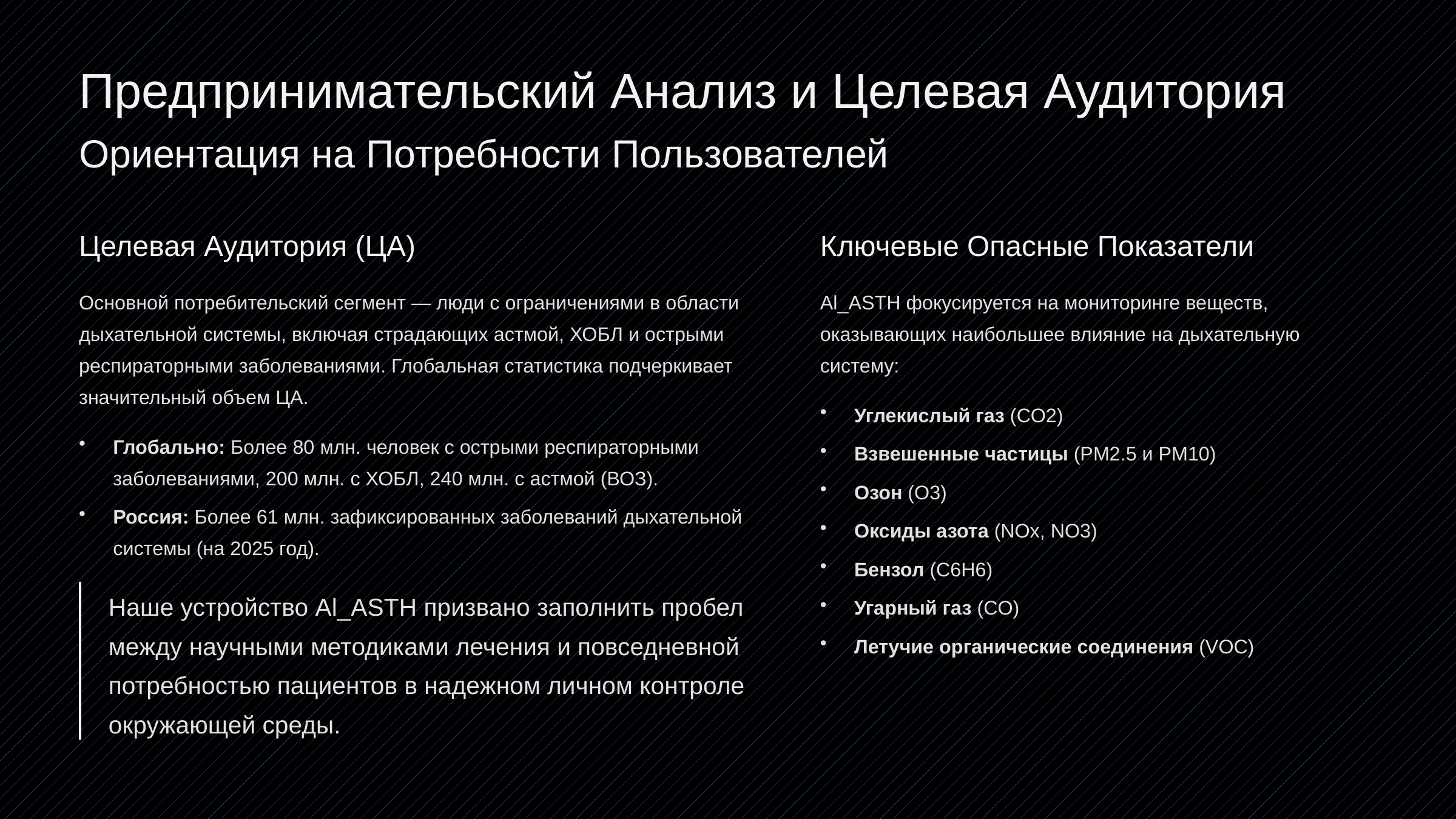

Предпринимательский Анализ и Целевая Аудитория
Ориентация на Потребности Пользователей
Целевая Аудитория (ЦА)
Ключевые Опасные Показатели
Основной потребительский сегмент — люди с ограничениями в области дыхательной системы, включая страдающих астмой, ХОБЛ и острыми респираторными заболеваниями. Глобальная статистика подчеркивает значительный объем ЦА.
Al_ASTH фокусируется на мониторинге веществ, оказывающих наибольшее влияние на дыхательную систему:
Углекислый газ (CO2)
Глобально: Более 80 млн. человек с острыми респираторными заболеваниями, 200 млн. с ХОБЛ, 240 млн. с астмой (ВОЗ).
Взвешенные частицы (PM2.5 и PM10)
Озон (O3)
Россия: Более 61 млн. зафиксированных заболеваний дыхательной системы (на 2025 год).
Оксиды азота (NOx, NO3)
Бензол (C6H6)

Наше устройство Al_ASTH призвано заполнить пробел между научными методиками лечения и повседневной потребностью пациентов в надежном личном контроле окружающей среды.
Угарный газ (CO)
Летучие органические соединения (VOC)